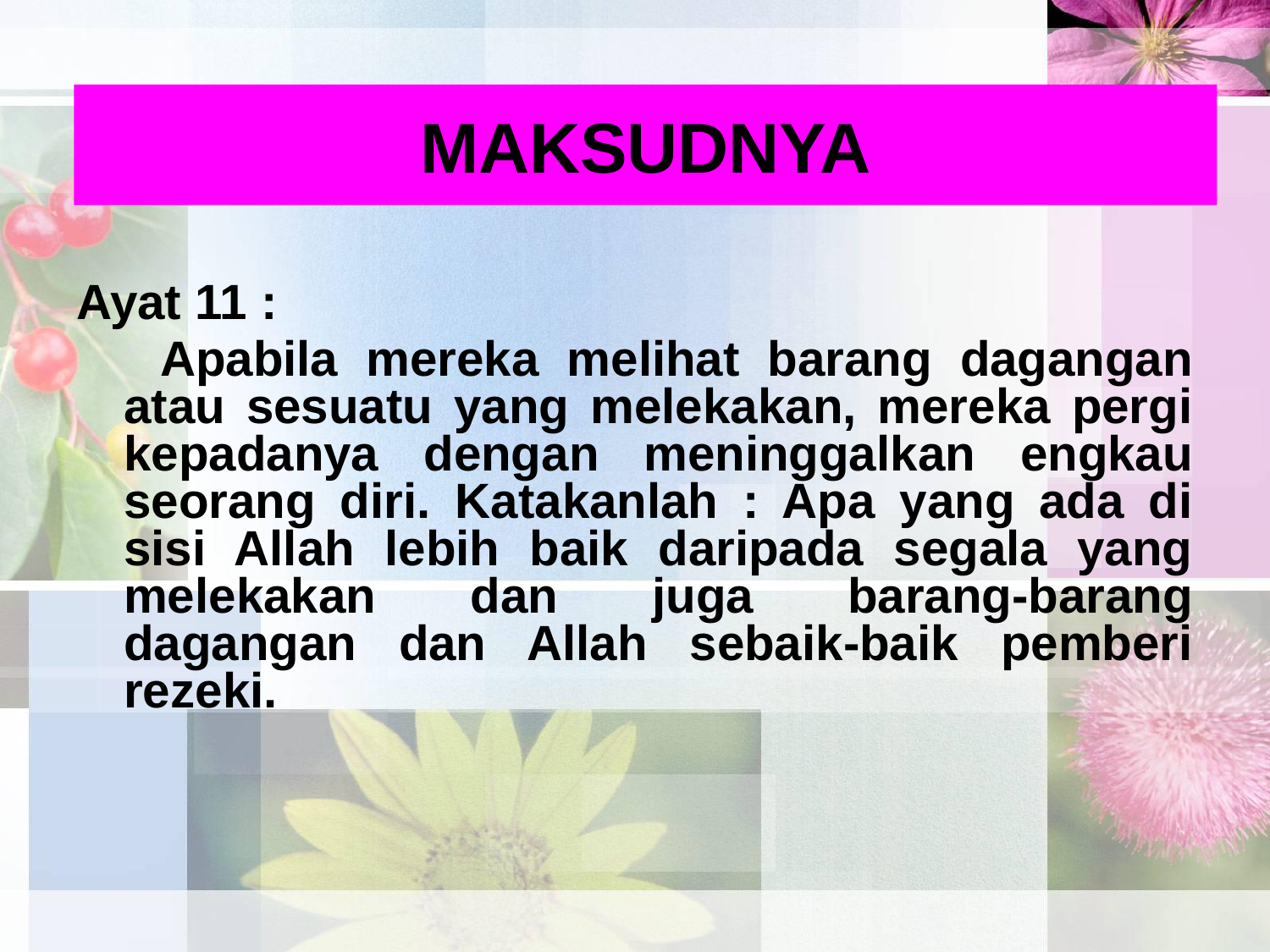

MAKSUDNYA
Ayat 11 :
   Apabila mereka melihat barang dagangan atau sesuatu yang melekakan, mereka pergi kepadanya dengan meninggalkan engkau seorang diri. Katakanlah : Apa yang ada di sisi Allah lebih baik daripada segala yang melekakan dan juga barang-barang dagangan dan Allah sebaik-baik pemberi rezeki.